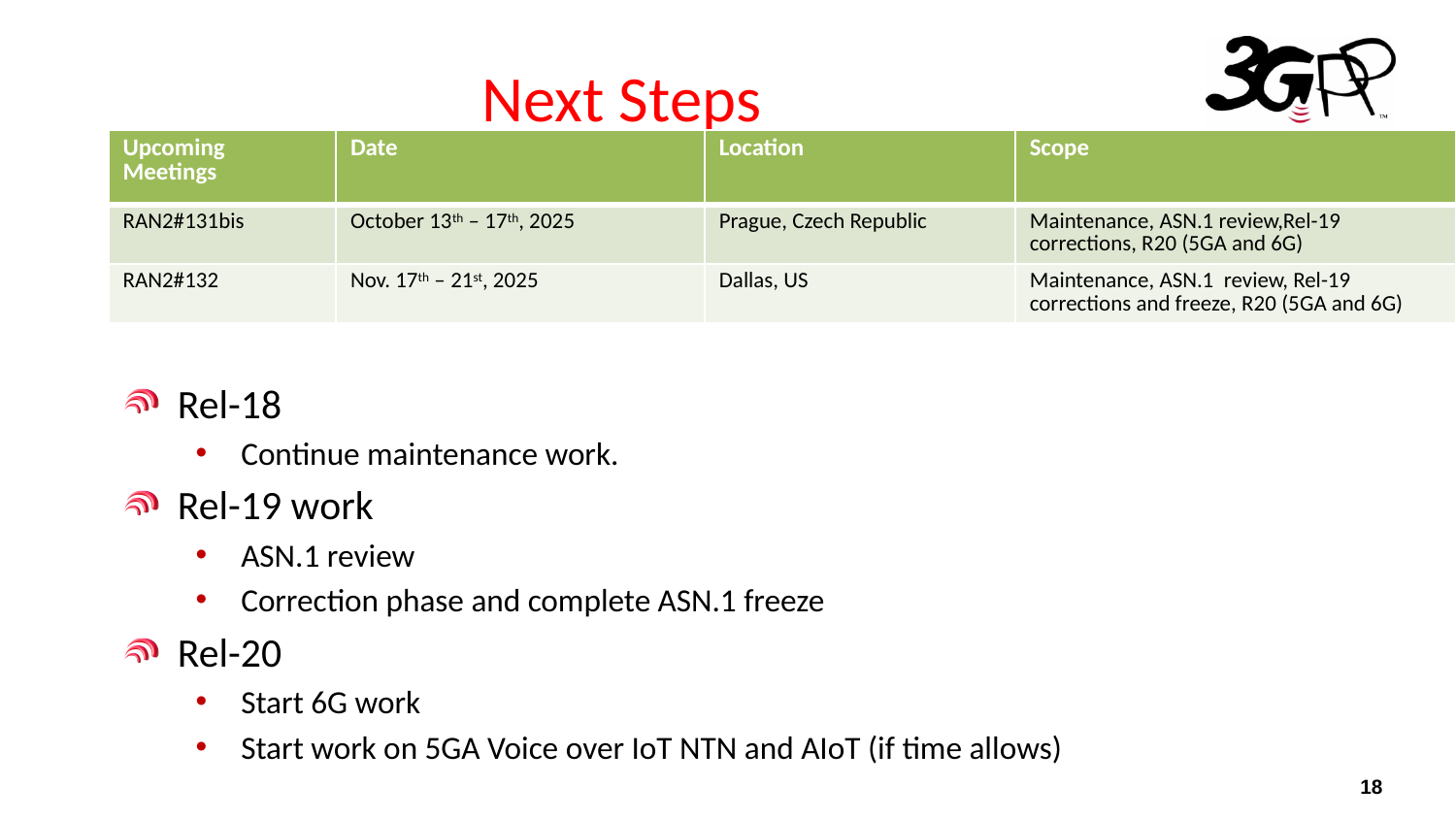

# Next Steps
| Upcoming Meetings | Date | Location | Scope |
| --- | --- | --- | --- |
| RAN2#131bis | October 13th – 17th, 2025 | Prague, Czech Republic | Maintenance, ASN.1 review,Rel-19 corrections, R20 (5GA and 6G) |
| RAN2#132 | Nov. 17th – 21st, 2025 | Dallas, US | Maintenance, ASN.1 review, Rel-19 corrections and freeze, R20 (5GA and 6G) |
Rel-18
Continue maintenance work.
Rel-19 work
ASN.1 review
Correction phase and complete ASN.1 freeze
Rel-20
Start 6G work
Start work on 5GA Voice over IoT NTN and AIoT (if time allows)